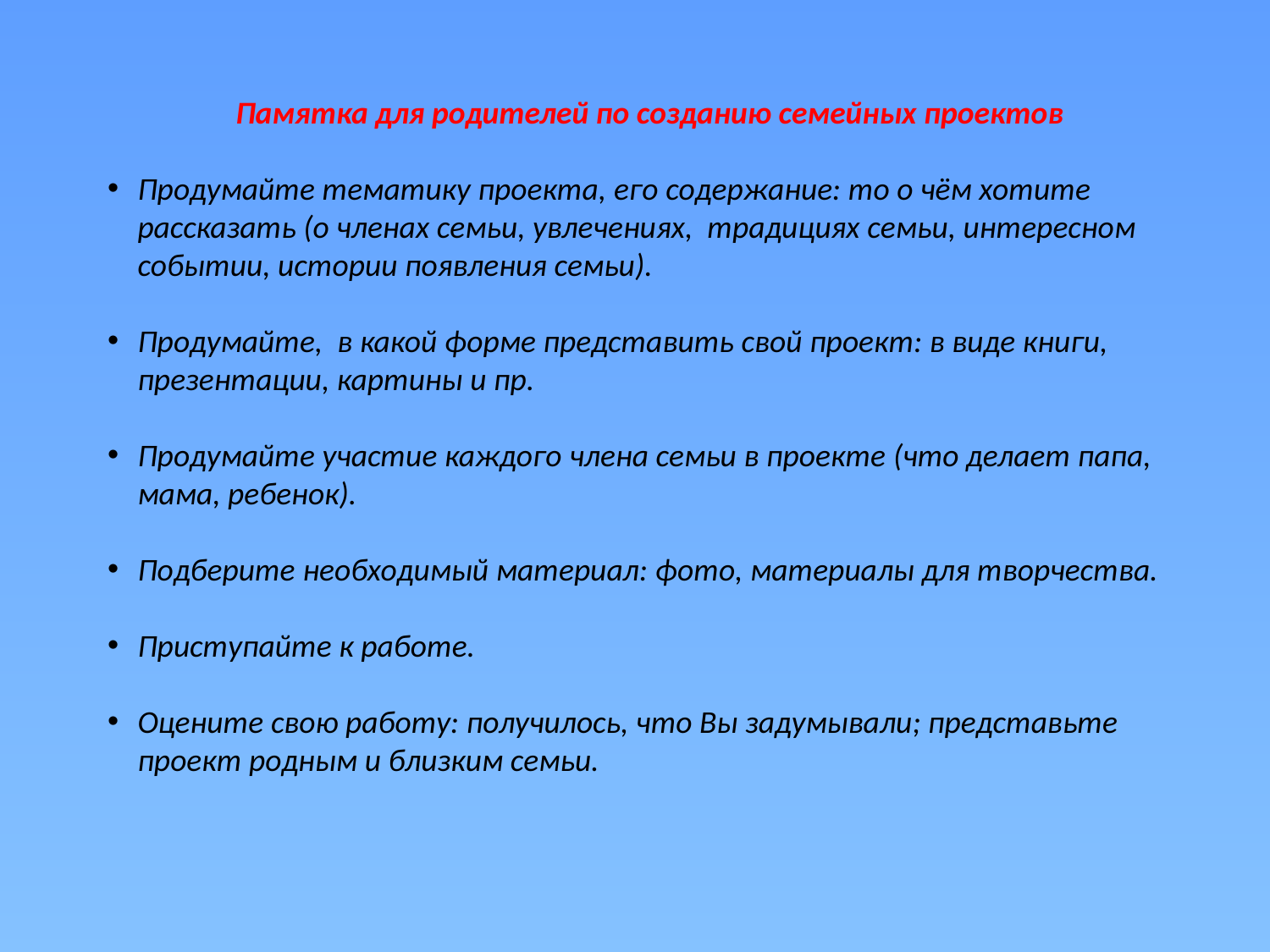

Памятка для родителей по созданию семейных проектов

Продумайте тематику проекта, его содержание: то о чём хотите рассказать (о членах семьи, увлечениях,  традициях семьи, интересном событии, истории появления семьи).

Продумайте,  в какой форме представить свой проект: в виде книги, презентации, картины и пр.

Продумайте участие каждого члена семьи в проекте (что делает папа, мама, ребенок).

Подберите необходимый материал: фото, материалы для творчества.

Приступайте к работе.

Оцените свою работу: получилось, что Вы задумывали; представьте проект родным и близким семьи.